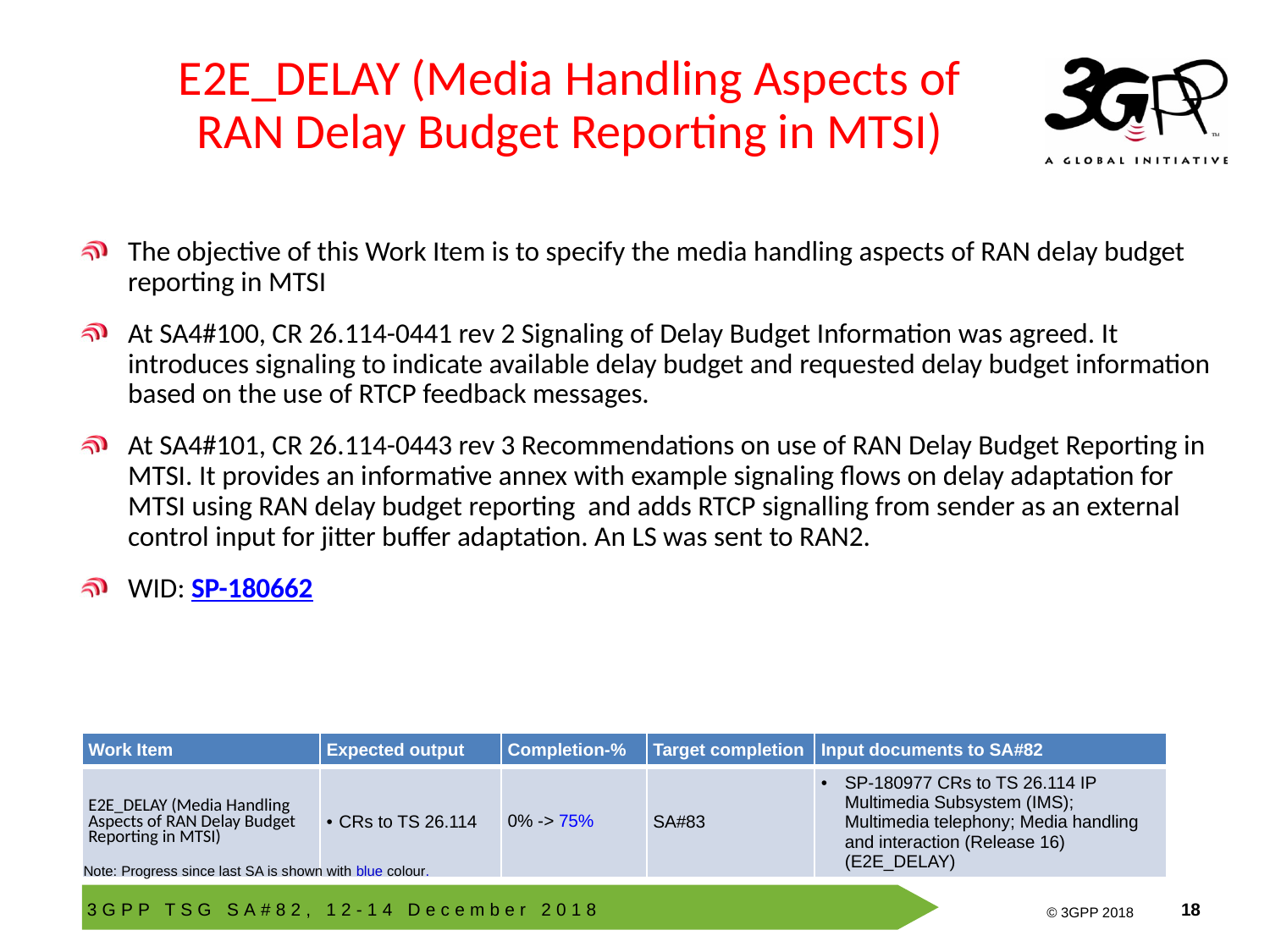

# E2E_DELAY (Media Handling Aspects of RAN Delay Budget Reporting in MTSI)
The objective of this Work Item is to specify the media handling aspects of RAN delay budget reporting in MTSI
At SA4#100, CR 26.114-0441 rev 2 Signaling of Delay Budget Information was agreed. It introduces signaling to indicate available delay budget and requested delay budget information based on the use of RTCP feedback messages.
At SA4#101, CR 26.114-0443 rev 3 Recommendations on use of RAN Delay Budget Reporting in MTSI. It provides an informative annex with example signaling flows on delay adaptation for MTSI using RAN delay budget reporting  and adds RTCP signalling from sender as an external control input for jitter buffer adaptation. An LS was sent to RAN2.
WID: SP-180662

| Work Item | Expected output | Completion-% | Target completion | Input documents to SA#82 |
| --- | --- | --- | --- | --- |
| E2E\_DELAY (Media Handling Aspects of RAN Delay Budget Reporting in MTSI) | CRs to TS 26.114 | 0% -> 75% | SA#83 | SP-180977 CRs to TS 26.114 IP Multimedia Subsystem (IMS); Multimedia telephony; Media handling and interaction (Release 16) (E2E\_DELAY) |
Note: Progress since last SA is shown with blue colour.